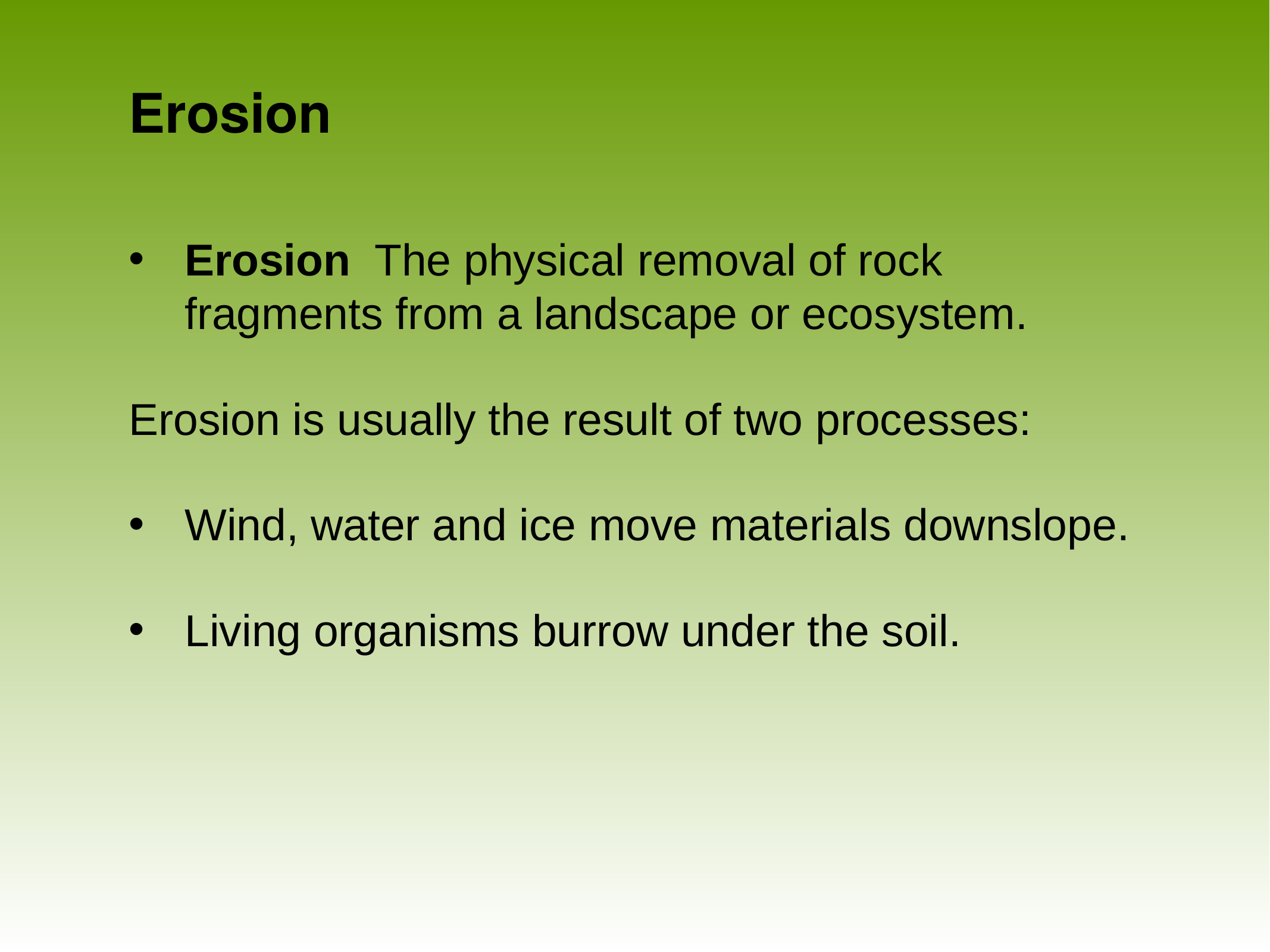

# Erosion
Erosion  The physical removal of rock fragments from a landscape or ecosystem.
Erosion is usually the result of two processes:
Wind, water and ice move materials downslope.
Living organisms burrow under the soil.